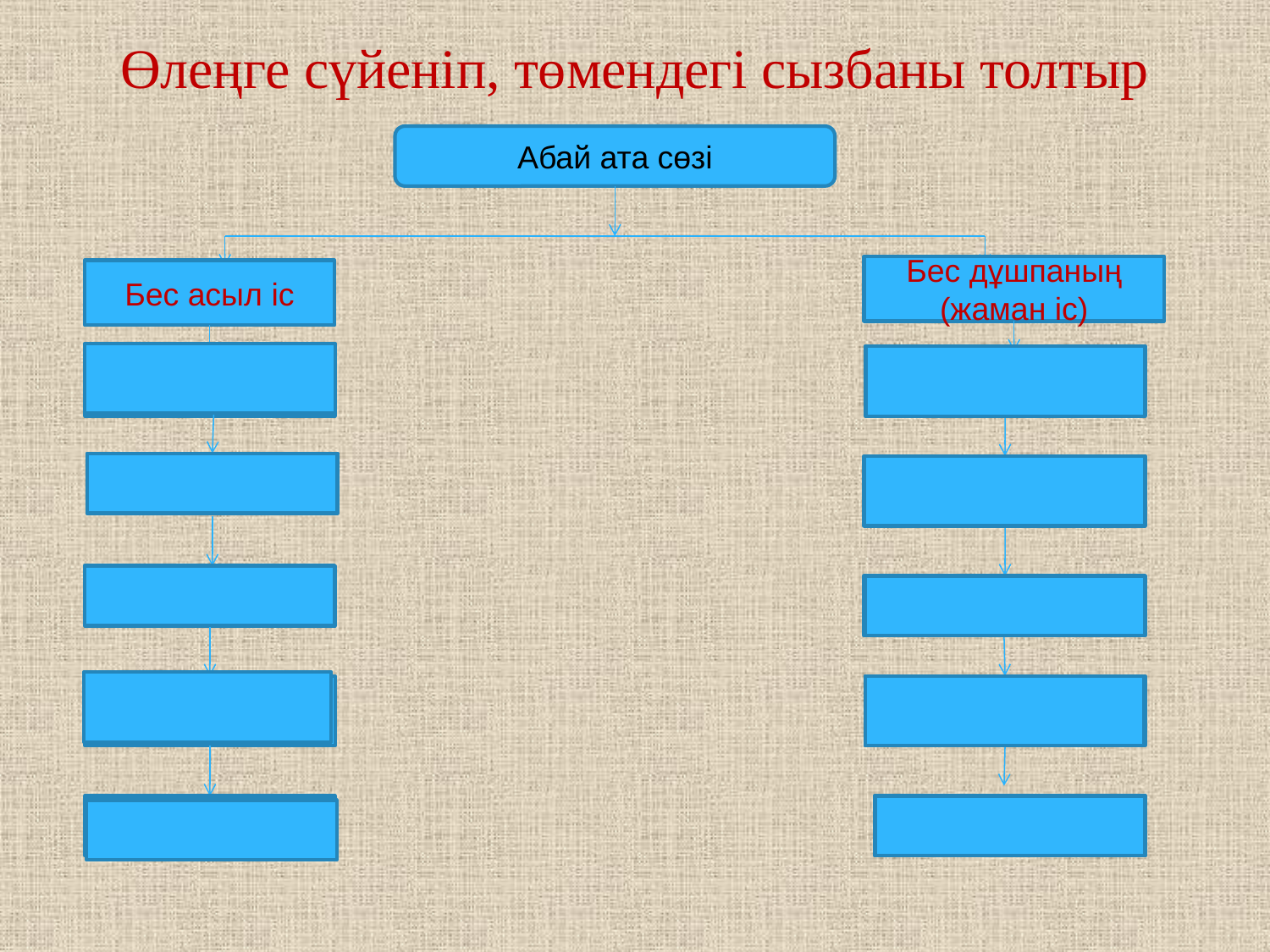

# Өлеңге сүйеніп, төмендегі сызбаны толтыр
Абай ата сөзі
Бес дұшпаның (жаман іс)
Бес асыл іс

еңбек
Еріншек

талап

Мал шашпақ

Терең ой
Өсек

Қанағат
Өтірік

Рақым
Мақтаншақ